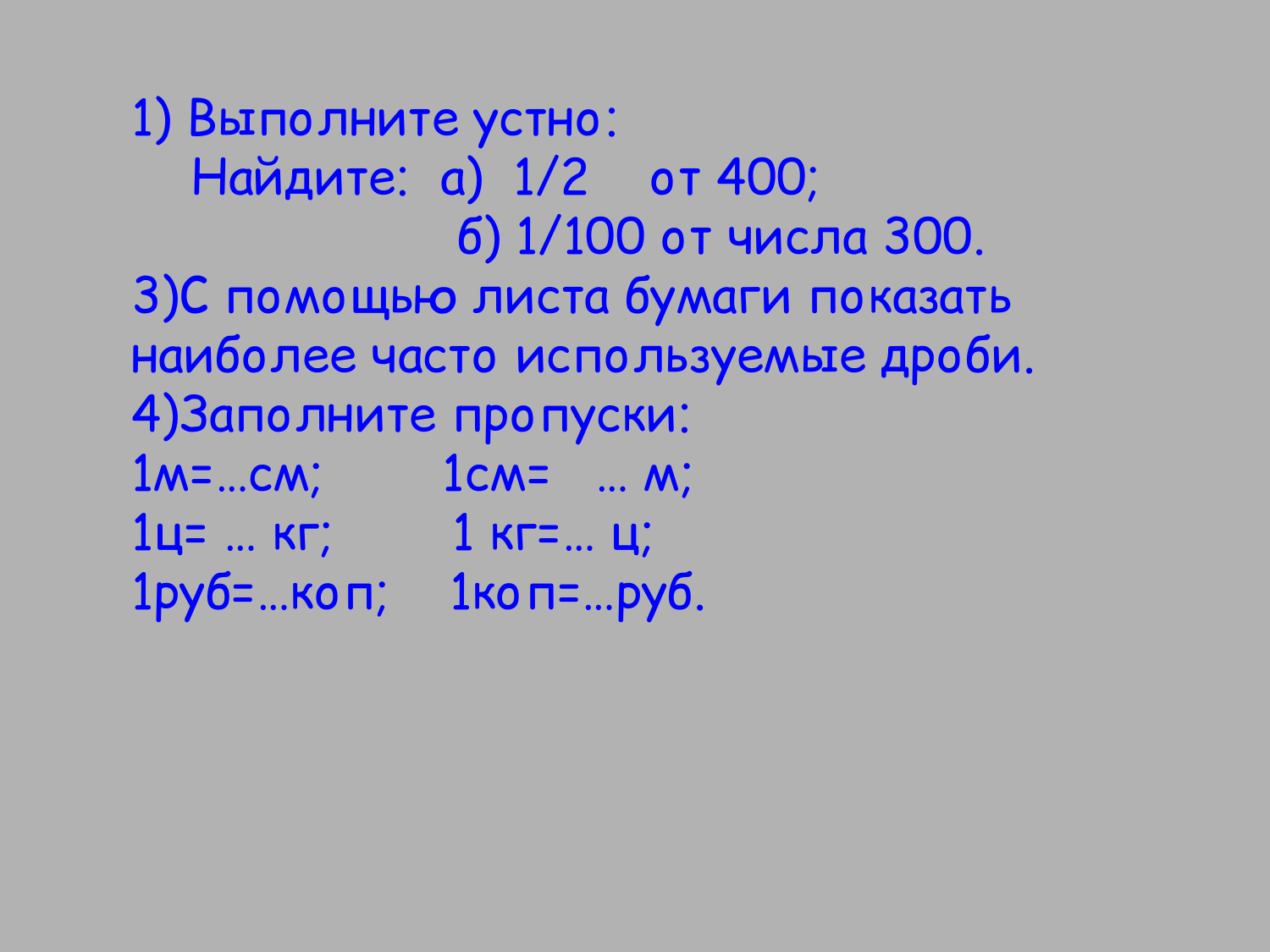

1) Выполните устно:
    Найдите:  а)  1/2    от 400;
                      б) 1/100 от числа 300.
3)С помощью листа бумаги показать наиболее часто используемые дроби.
4)Заполните пропуски:
1м=…см;        1см=   … м;
1ц= … кг;        1 кг=… ц;
1руб=…коп;    1коп=…руб.